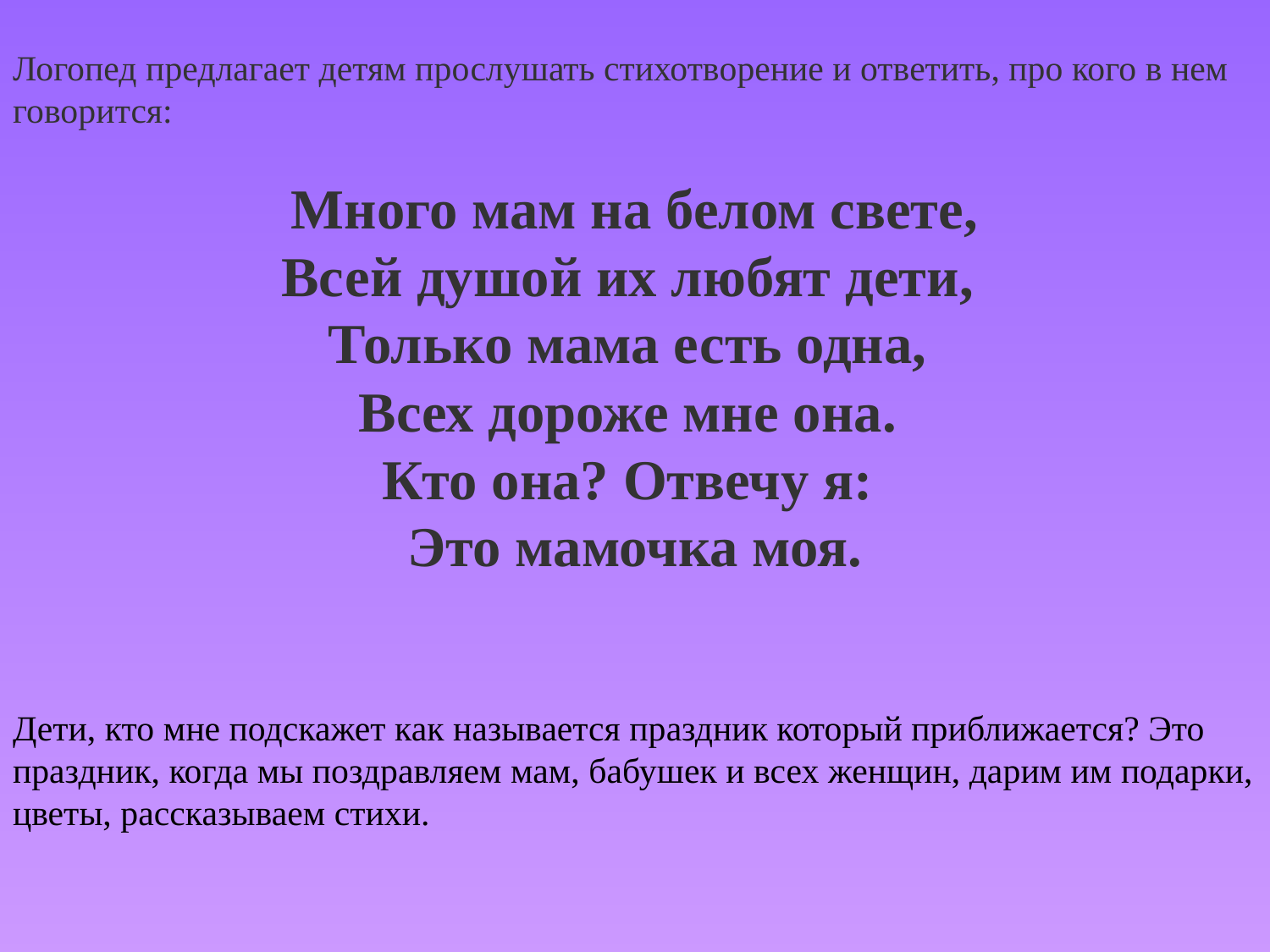

Логопед предлагает детям прослушать стихотворение и ответить, про кого в нем говорится:
Много мам на белом свете,
Всей душой их любят дети, 
Только мама есть одна, 
Всех дороже мне она. 
Кто она? Отвечу я: 
Это мамочка моя.
Дети, кто мне подскажет как называется праздник который приближается? Это праздник, когда мы поздравляем мам, бабушек и всех женщин, дарим им подарки, цветы, рассказываем стихи.